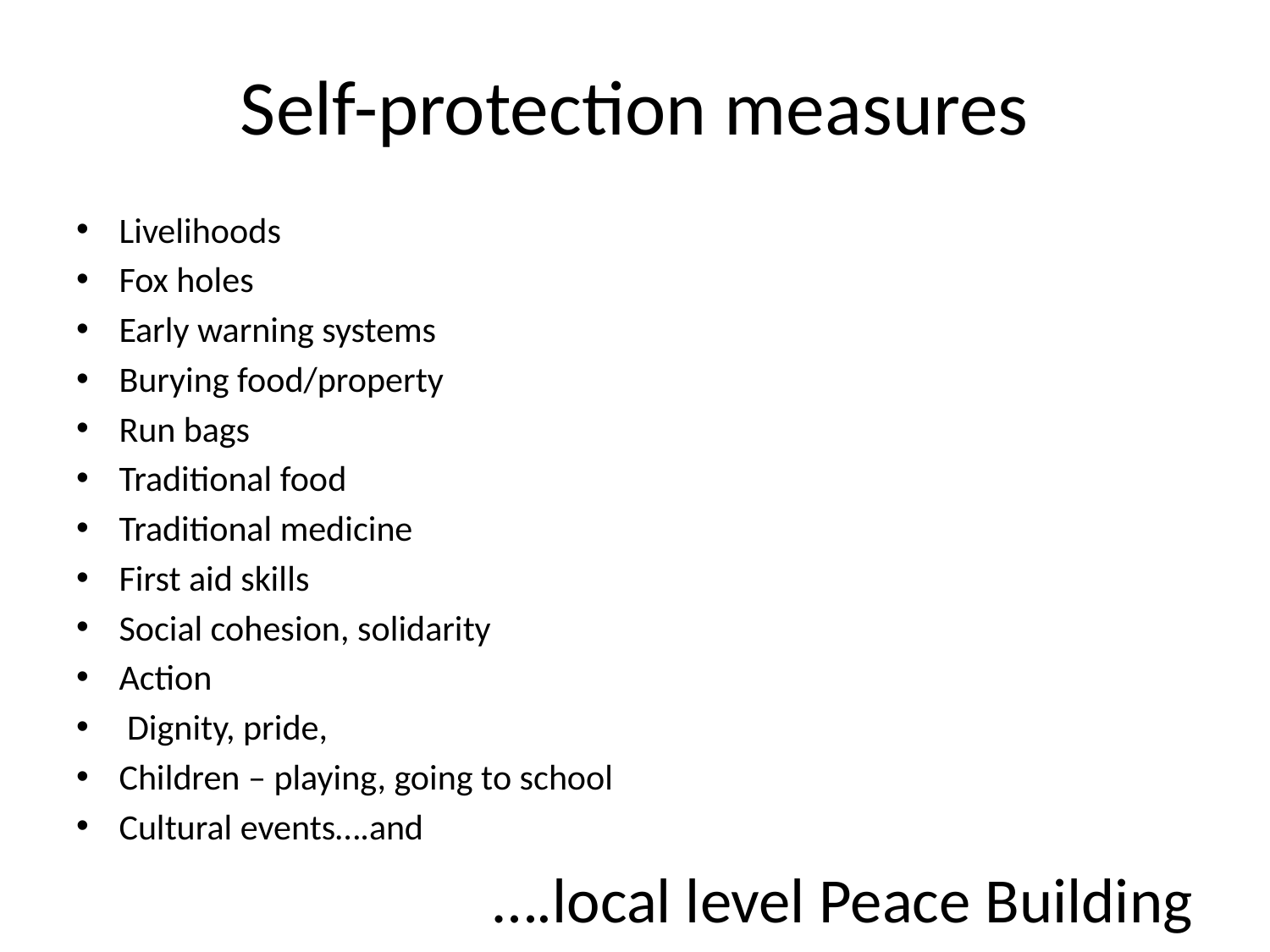

# Self-protection measures
Livelihoods
Fox holes
Early warning systems
Burying food/property
Run bags
Traditional food
Traditional medicine
First aid skills
Social cohesion, solidarity
Action
 Dignity, pride,
Children – playing, going to school
Cultural events….and
….local level Peace Building